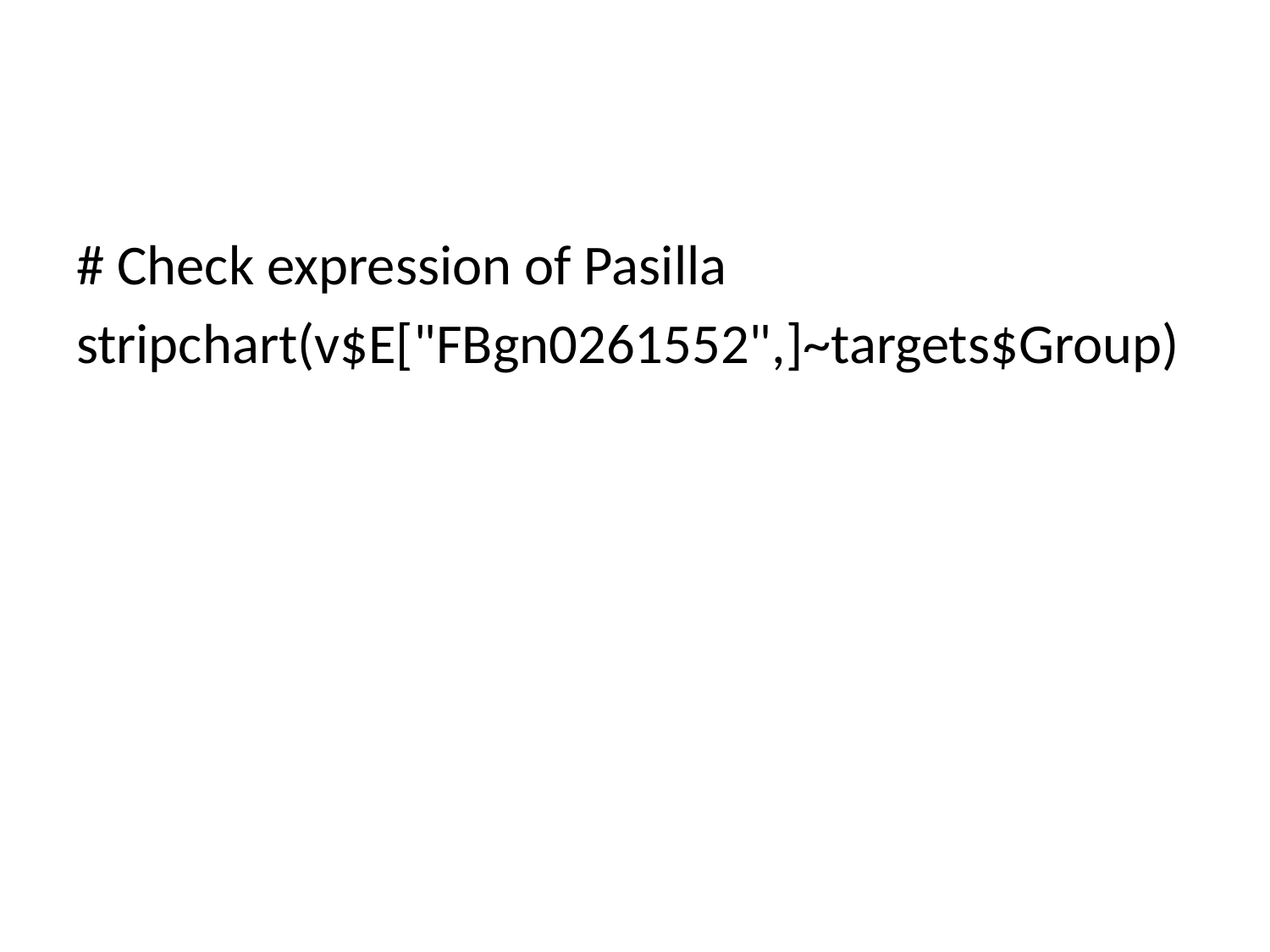

#
# Check expression of Pasilla
stripchart(v$E["FBgn0261552",]~targets$Group)